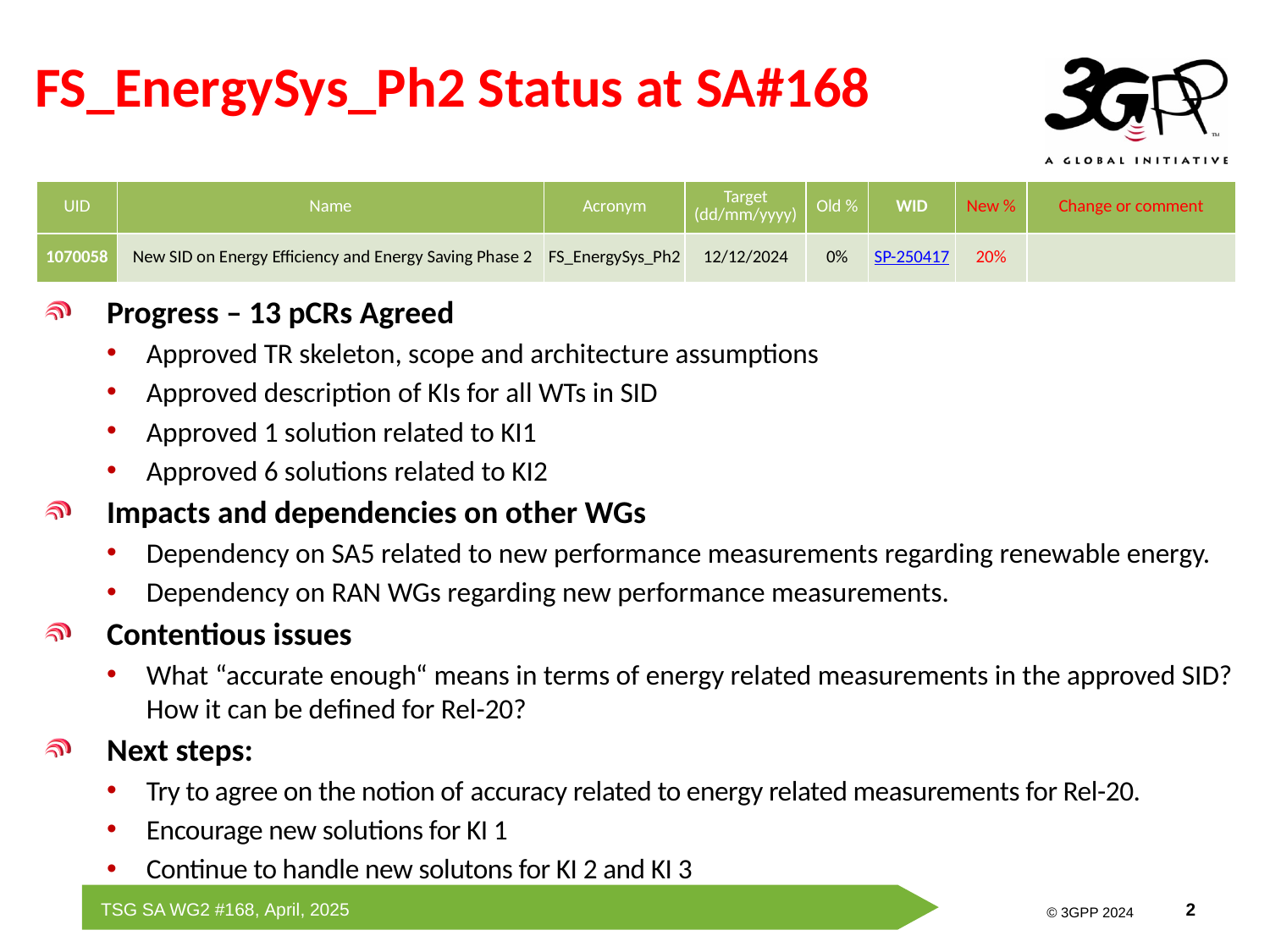

# FS_EnergySys_Ph2 Status at SA#168
| UID | Name | Acronym | Target (dd/mm/yyyy) | Old % | WID | New % | Change or comment |
| --- | --- | --- | --- | --- | --- | --- | --- |
| 1070058 | New SID on Energy Efficiency and Energy Saving Phase 2 | FS\_EnergySys\_Ph2 | 12/12/2024 | 0% | SP-250417 | 20% |  |
Progress – 13 pCRs Agreed
Approved TR skeleton, scope and architecture assumptions
Approved description of KIs for all WTs in SID
Approved 1 solution related to KI1
Approved 6 solutions related to KI2
Impacts and dependencies on other WGs
Dependency on SA5 related to new performance measurements regarding renewable energy.
Dependency on RAN WGs regarding new performance measurements.
Contentious issues
What “accurate enough“ means in terms of energy related measurements in the approved SID? How it can be defined for Rel-20?
Next steps:
Try to agree on the notion of accuracy related to energy related measurements for Rel-20.
Encourage new solutions for KI 1
Continue to handle new solutons for KI 2 and KI 3